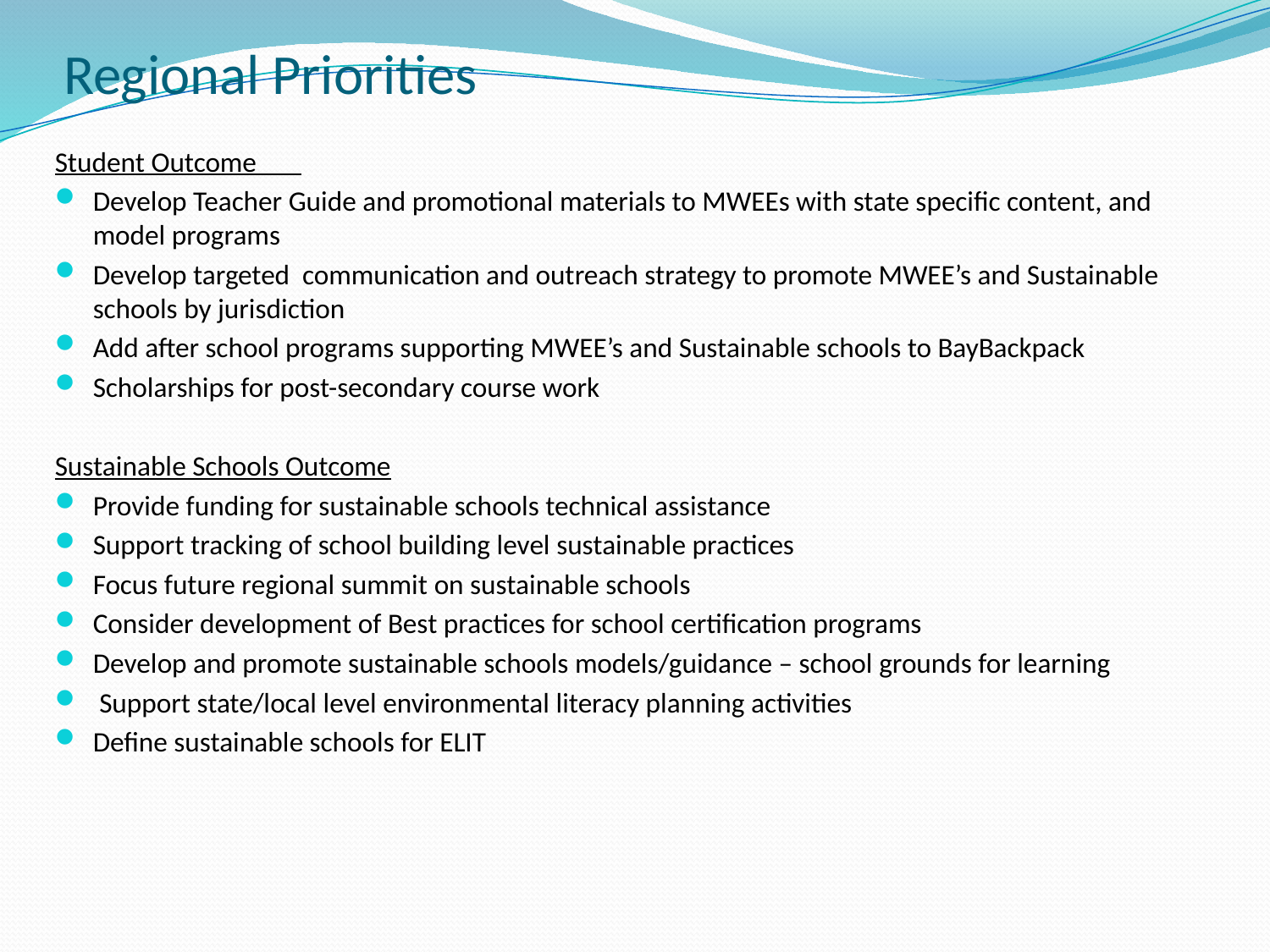

# Regional Priorities
Student Outcome
Develop Teacher Guide and promotional materials to MWEEs with state specific content, and model programs
Develop targeted  communication and outreach strategy to promote MWEE’s and Sustainable schools by jurisdiction
Add after school programs supporting MWEE’s and Sustainable schools to BayBackpack
Scholarships for post-secondary course work

Sustainable Schools Outcome
Provide funding for sustainable schools technical assistance
Support tracking of school building level sustainable practices
Focus future regional summit on sustainable schools
Consider development of Best practices for school certification programs
Develop and promote sustainable schools models/guidance – school grounds for learning
 Support state/local level environmental literacy planning activities
Define sustainable schools for ELIT